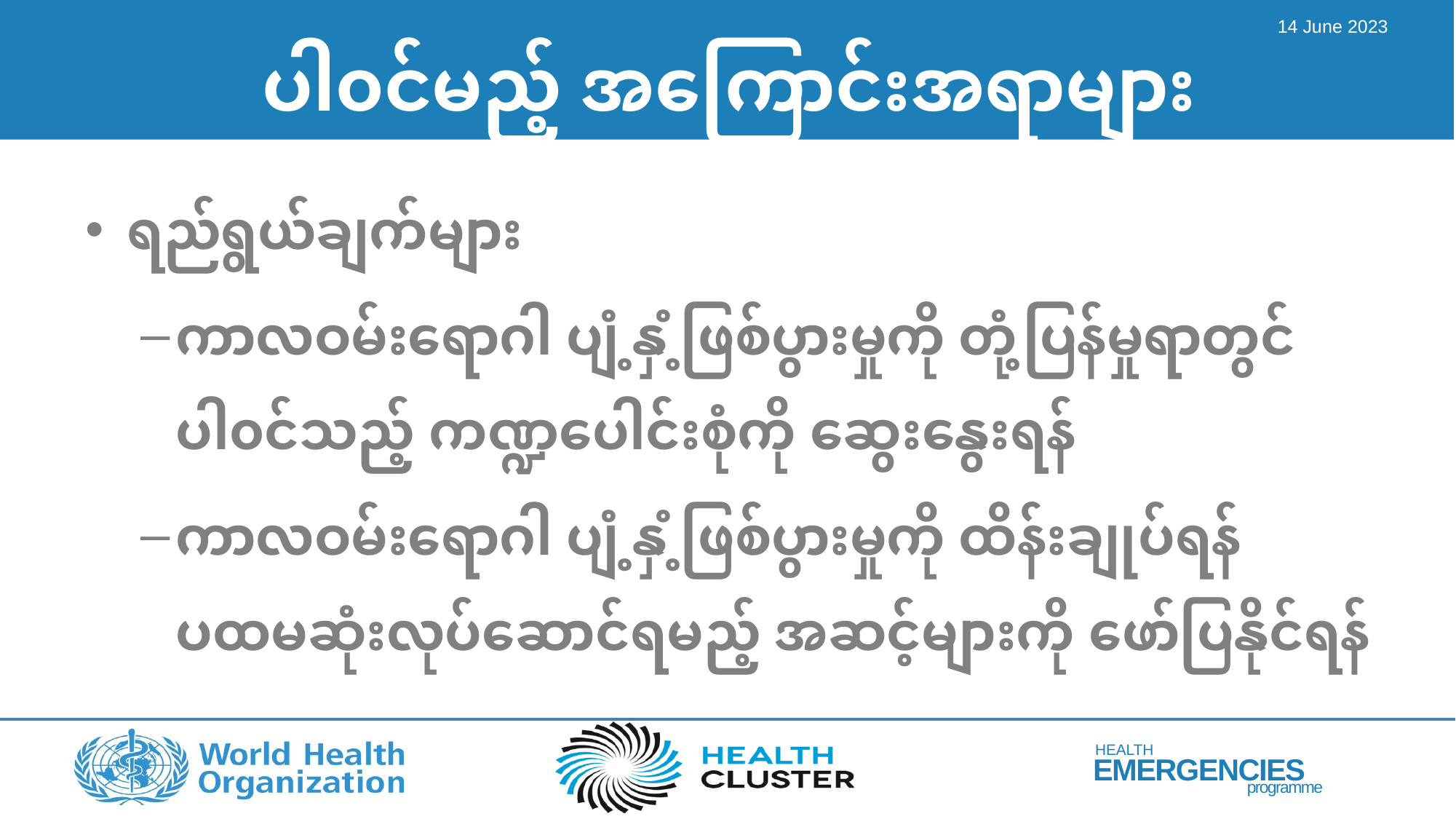

14 June 2023
# ပါ၀င်မည့် အကြောင်းအရာများ
ရည်ရွယ်ချက်များ
ကာလဝမ်းရောဂါ ပျံ့နှံ့ဖြစ်ပွားမှုကို တုံ့ပြန်မှုရာတွင် ပါ၀င်သည့် ကဏ္ဍပေါင်းစုံကို ဆွေးနွေးရန်
ကာလဝမ်းရောဂါ ပျံ့နှံ့ဖြစ်ပွားမှုကို ထိန်းချုပ်ရန် ပထမဆုံးလုပ်ဆောင်ရမည့် အဆင့်များကို ဖော်ပြနိုင်ရန်